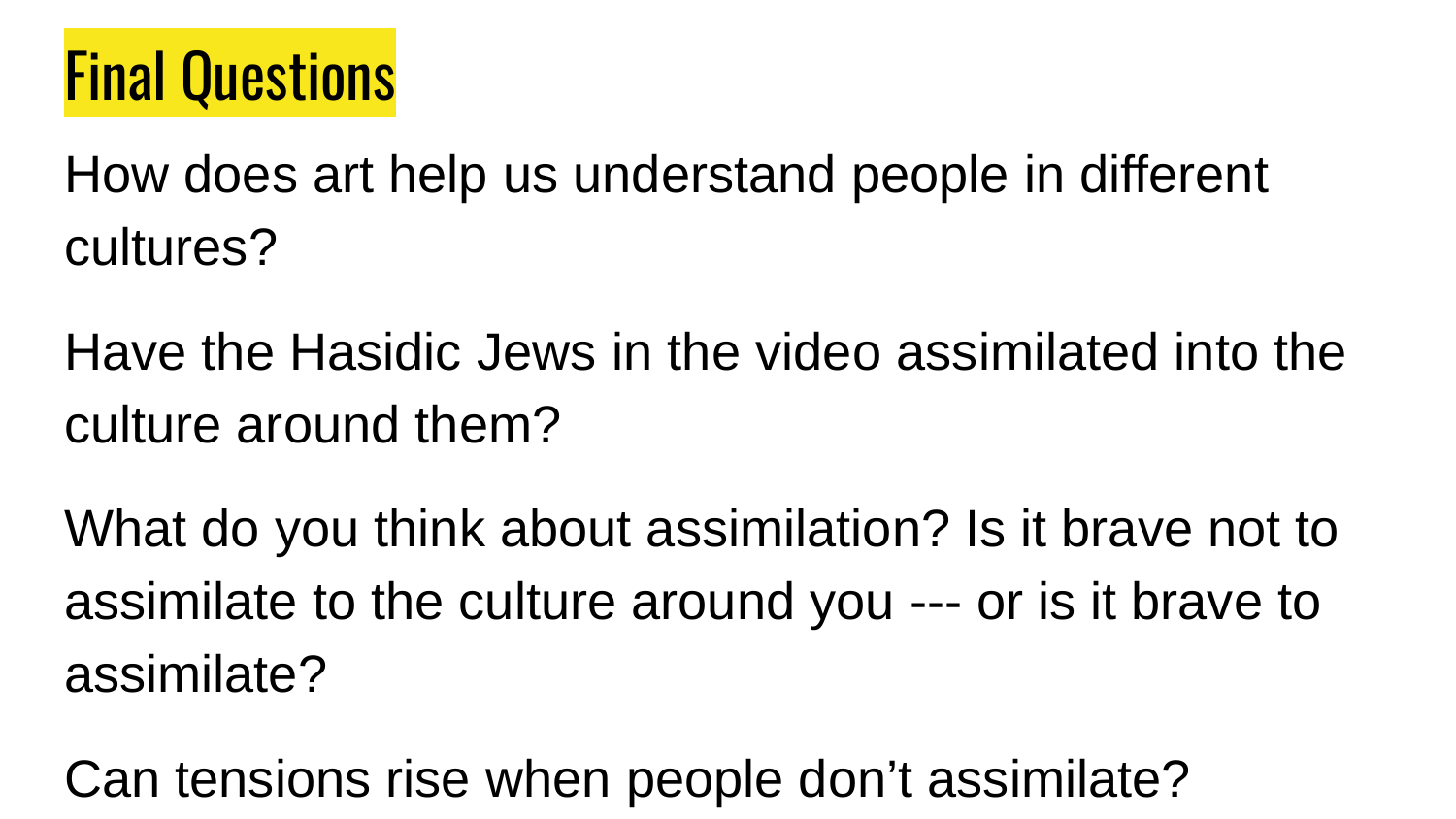

# Final Questions
How does art help us understand people in different cultures?
Have the Hasidic Jews in the video assimilated into the culture around them?
What do you think about assimilation? Is it brave not to assimilate to the culture around you --- or is it brave to assimilate?
Can tensions rise when people don’t assimilate?